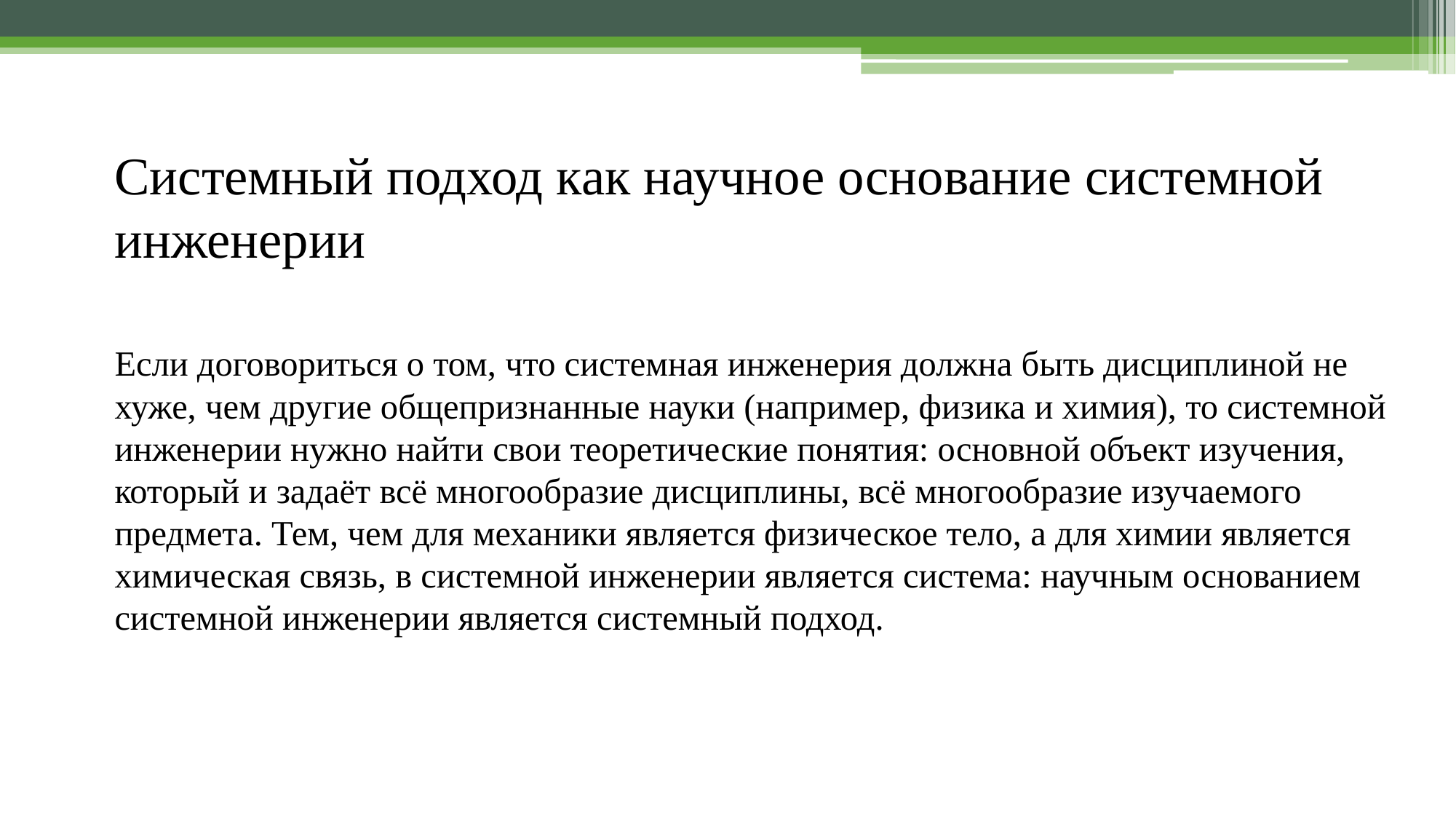

Системный подход как научное основание системной инженерии

Если договориться о том, что системная инженерия должна быть дисциплиной не хуже, чем другие общепризнанные науки (например, физика и химия), то системной инженерии нужно найти свои теоретические понятия: основной объект изучения, который и задаёт всё многообразие дисциплины, всё многообразие изучаемого предмета. Тем, чем для механики является физическое тело, а для химии является химическая связь, в системной инженерии является система: научным основанием системной инженерии является системный подход.